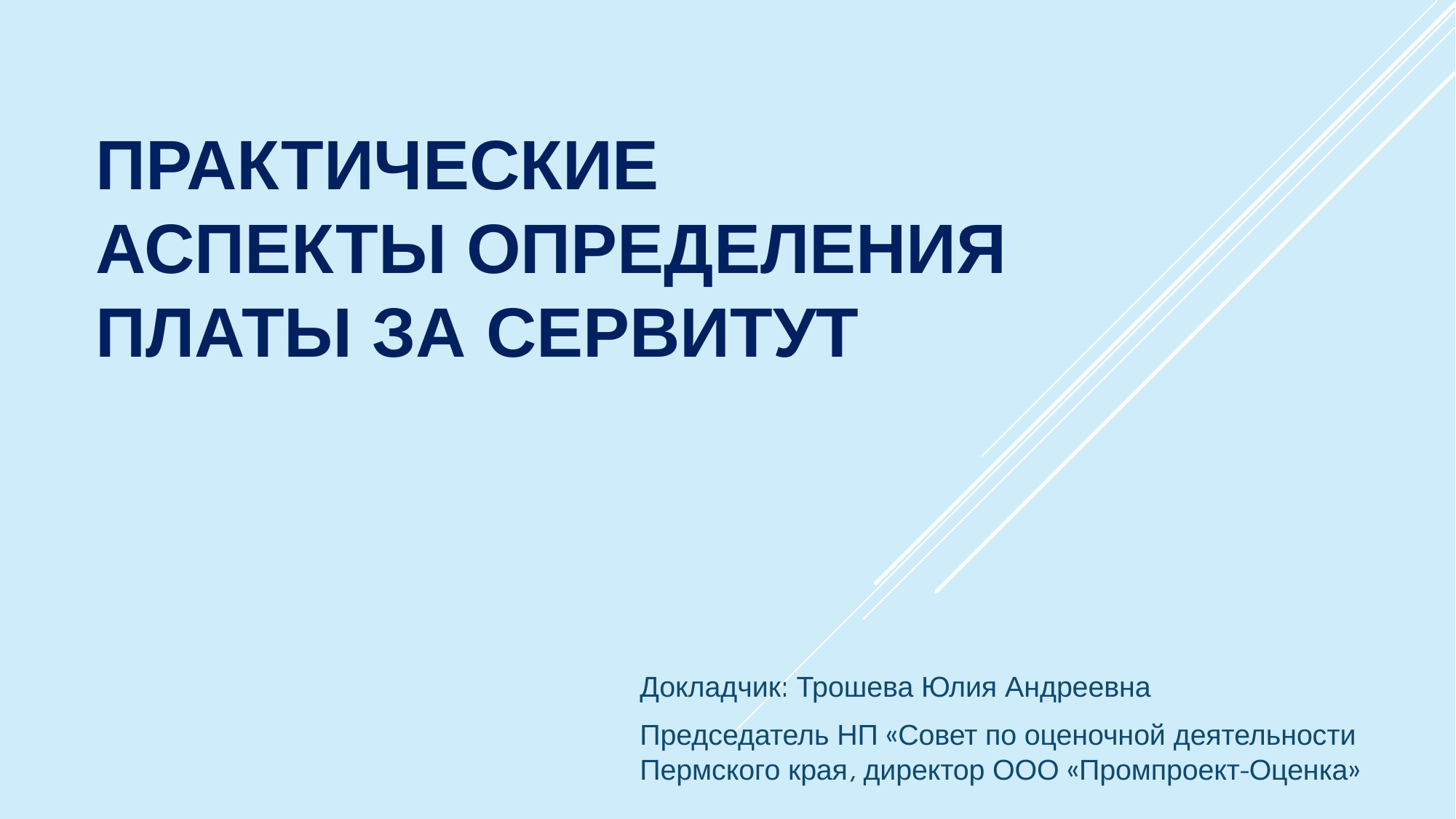

# Практические аспекты определения платы за сервитут
Докладчик: Трошева Юлия Андреевна
Председатель НП «Совет по оценочной деятельности Пермского края, директор ООО «Промпроект-Оценка»